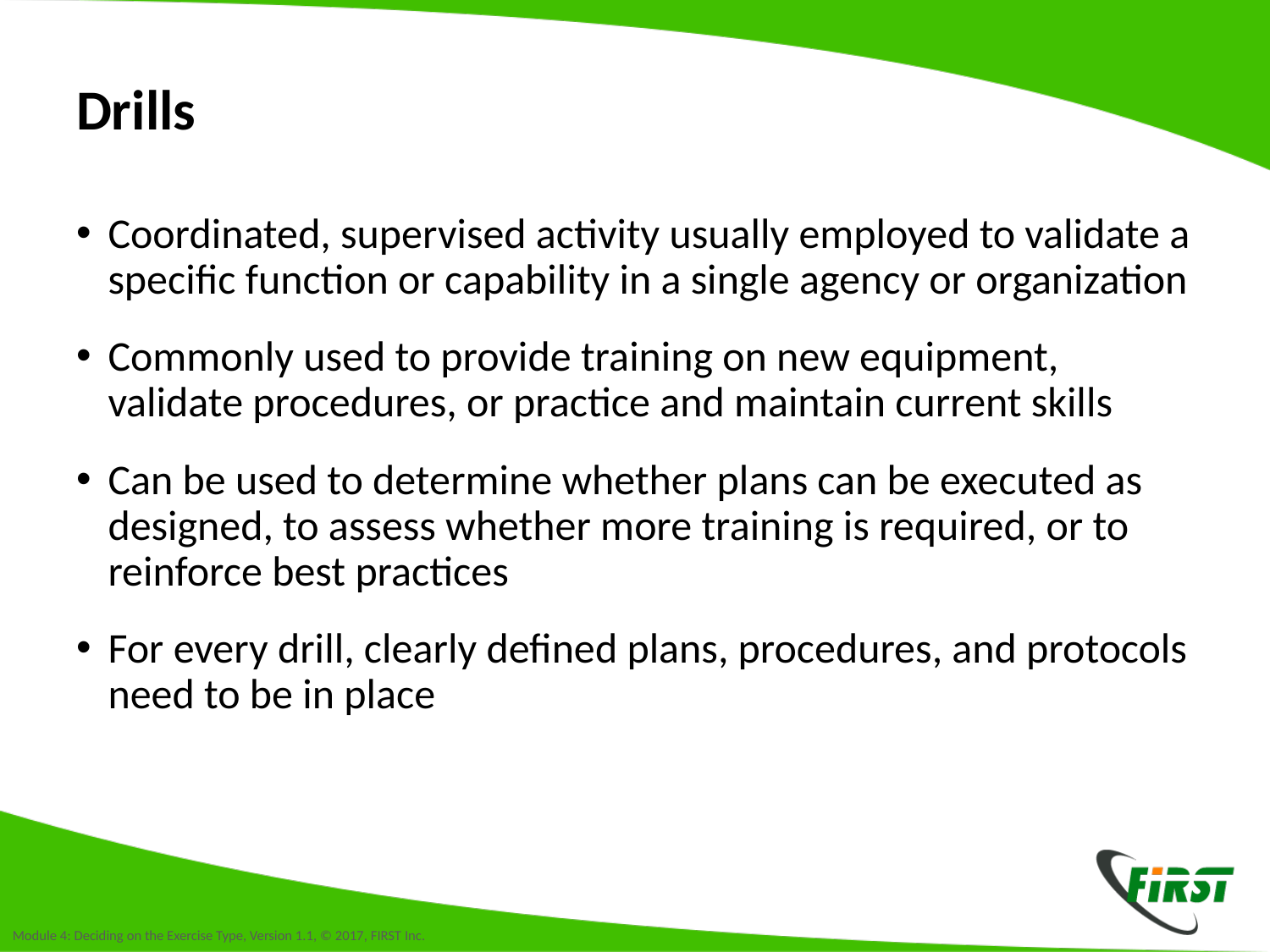

# Drills
Coordinated, supervised activity usually employed to validate a specific function or capability in a single agency or organization
Commonly used to provide training on new equipment, validate procedures, or practice and maintain current skills
Can be used to determine whether plans can be executed as designed, to assess whether more training is required, or to reinforce best practices
For every drill, clearly defined plans, procedures, and protocols need to be in place